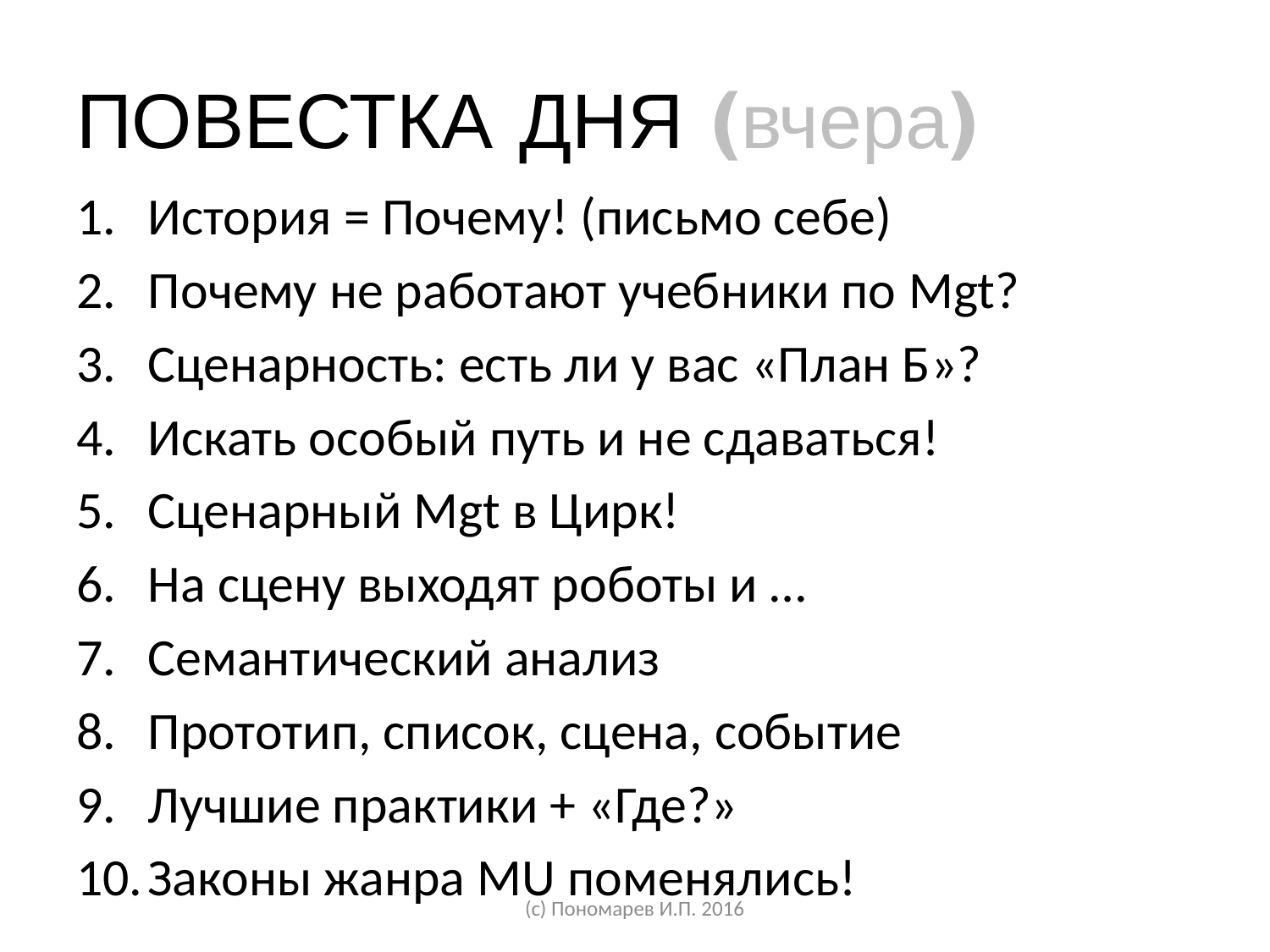

# ПОВЕСТКА ДНЯ (вчера)
История = Почему! (письмо себе)
Почему не работают учебники по Mgt?
Сценарность: есть ли у вас «План Б»?
Искать особый путь и не сдаваться!
Сценарный Mgt в Цирк!
На сцену выходят роботы и …
Семантический анализ
Прототип, список, сцена, событие
Лучшие практики + «Где?»
Законы жанра MU поменялись!
(с) Пономарев И.П. 2016